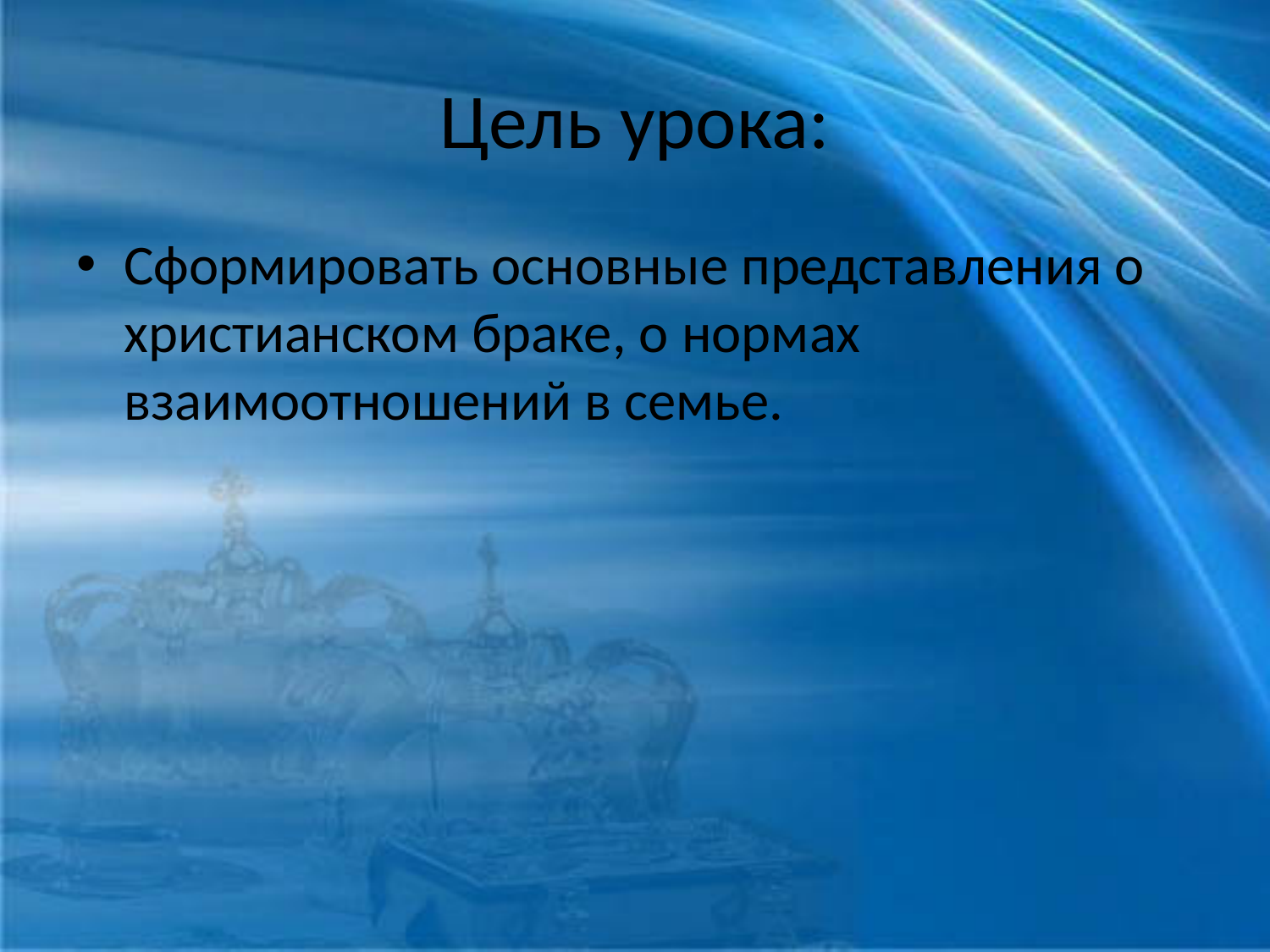

# Цель урока:
Сформировать основные представления о христианском браке, о нормах взаимоотношений в семье.